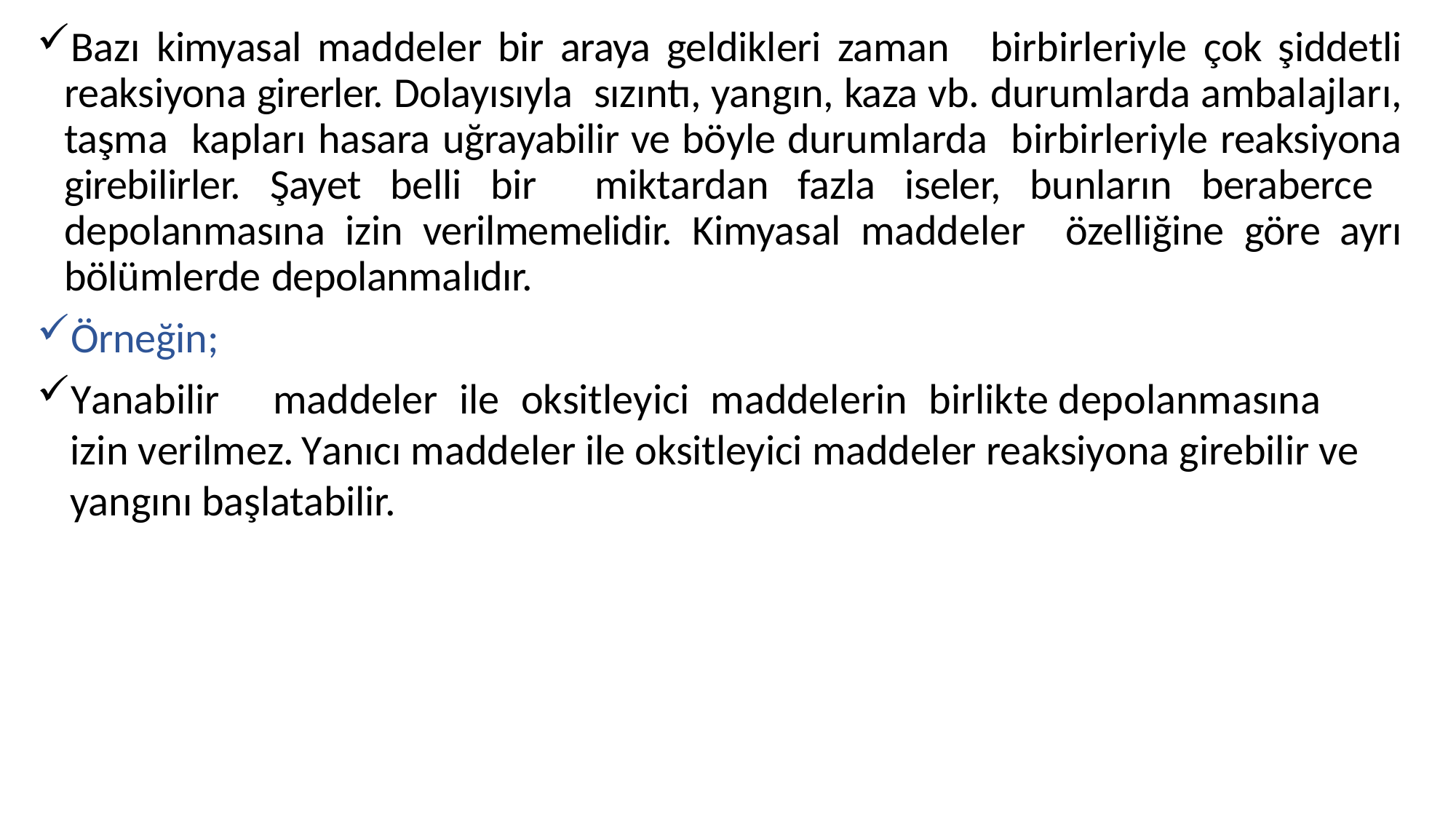

Bazı kimyasal maddeler bir araya geldikleri zaman  birbirleriyle çok şiddetli reaksiyona girerler. Dolayısıyla  sızıntı, yangın, kaza vb. durumlarda ambalajları, taşma  kapları hasara uğrayabilir ve böyle durumlarda  birbirleriyle reaksiyona girebilirler. Şayet belli bir  miktardan fazla iseler, bunların beraberce  depolanmasına izin verilmemelidir. Kimyasal maddeler  özelliğine göre ayrı bölümlerde depolanmalıdır.
Örneğin;
Yanabilir	maddeler	ile	oksitleyici	maddelerin	birlikte depolanmasına	izin verilmez. Yanıcı maddeler ile oksitleyici maddeler reaksiyona girebilir ve yangını başlatabilir.